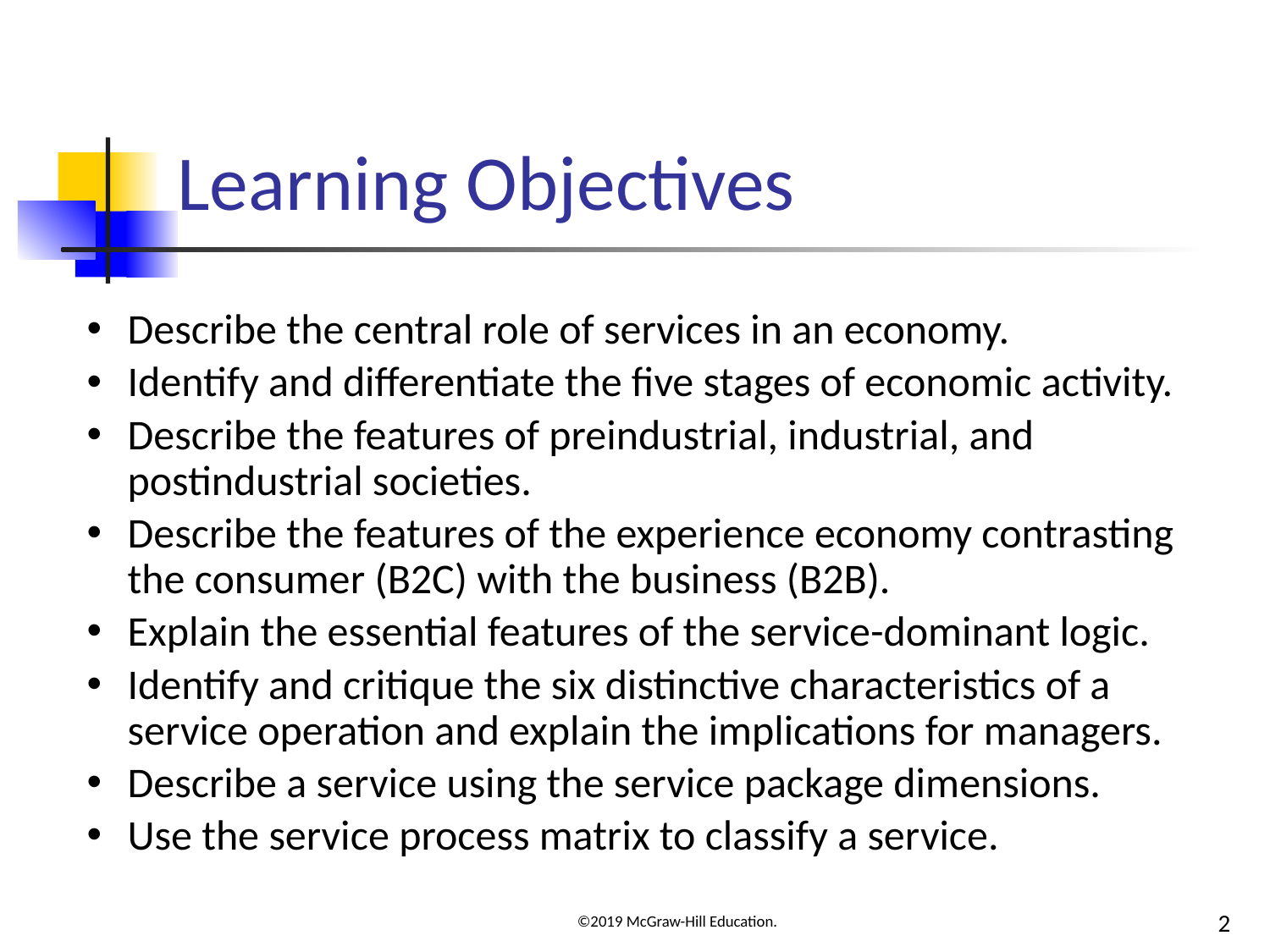

# Learning Objectives
Describe the central role of services in an economy.
Identify and differentiate the five stages of economic activity.
Describe the features of preindustrial, industrial, and postindustrial societies.
Describe the features of the experience economy contrasting the consumer (B2C) with the business (B2B).
Explain the essential features of the service-dominant logic.
Identify and critique the six distinctive characteristics of a service operation and explain the implications for managers.
Describe a service using the service package dimensions.
Use the service process matrix to classify a service.